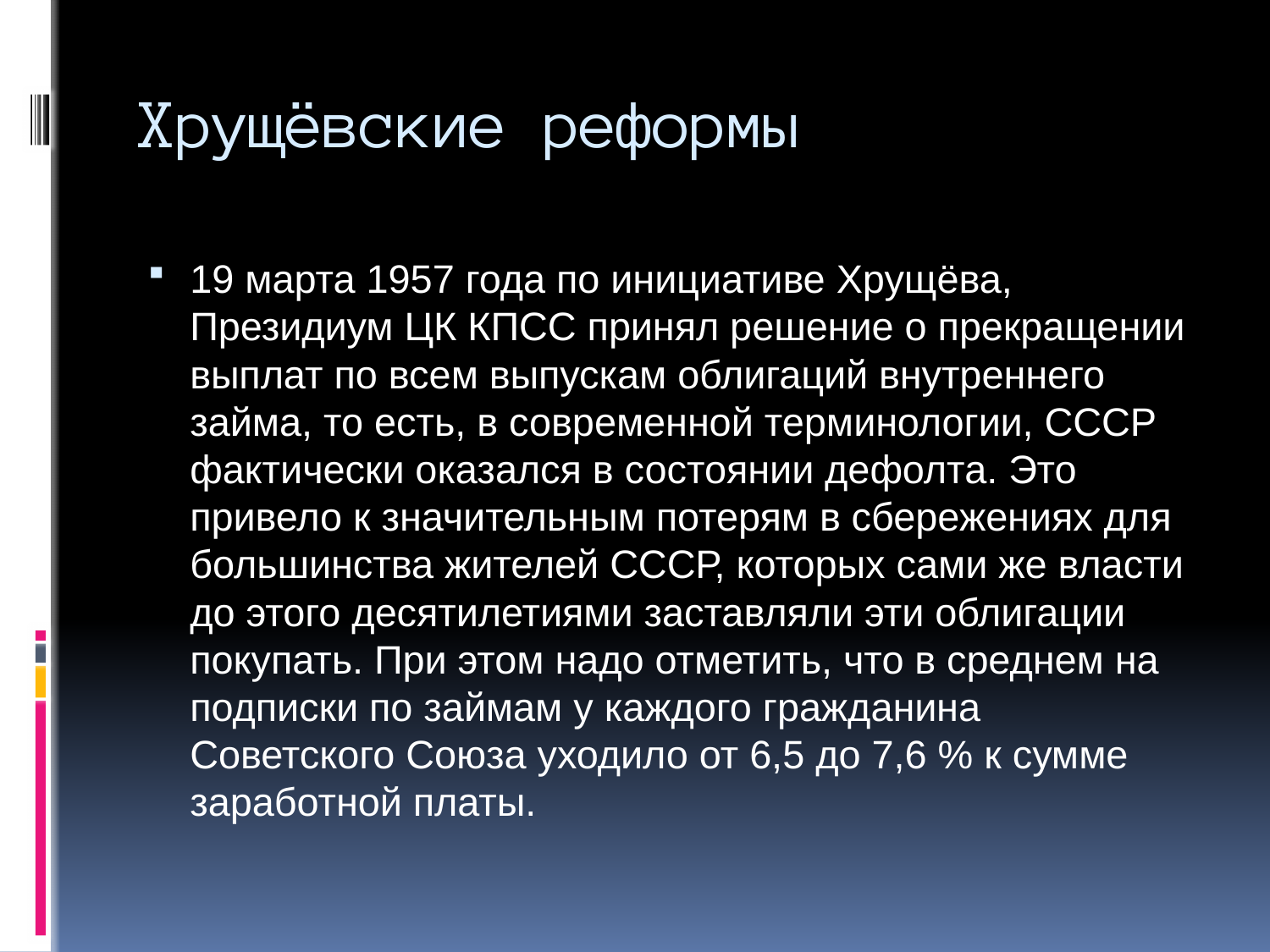

# Хрущёвские реформы
19 марта 1957 года по инициативе Хрущёва, Президиум ЦК КПСС принял решение о прекращении выплат по всем выпускам облигаций внутреннего займа, то есть, в современной терминологии, СССР фактически оказался в состоянии дефолта. Это привело к значительным потерям в сбережениях для большинства жителей СССР, которых сами же власти до этого десятилетиями заставляли эти облигации покупать. При этом надо отметить, что в среднем на подписки по займам у каждого гражданина Советского Союза уходило от 6,5 до 7,6 % к сумме заработной платы.